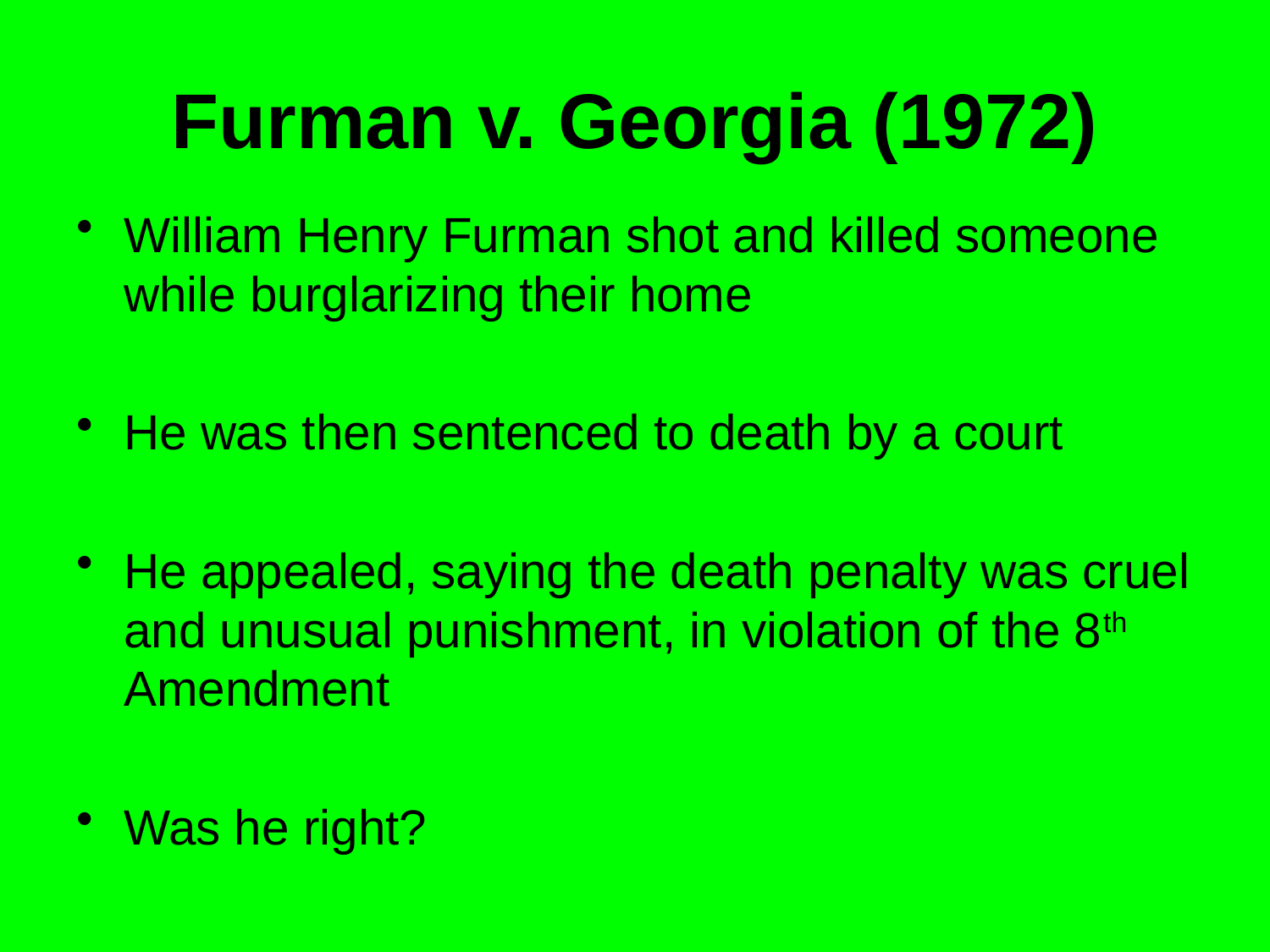

# Furman v. Georgia (1972)
William Henry Furman shot and killed someone while burglarizing their home

He was then sentenced to death by a court

He appealed, saying the death penalty was cruel and unusual punishment, in violation of the 8th Amendment

Was he right?